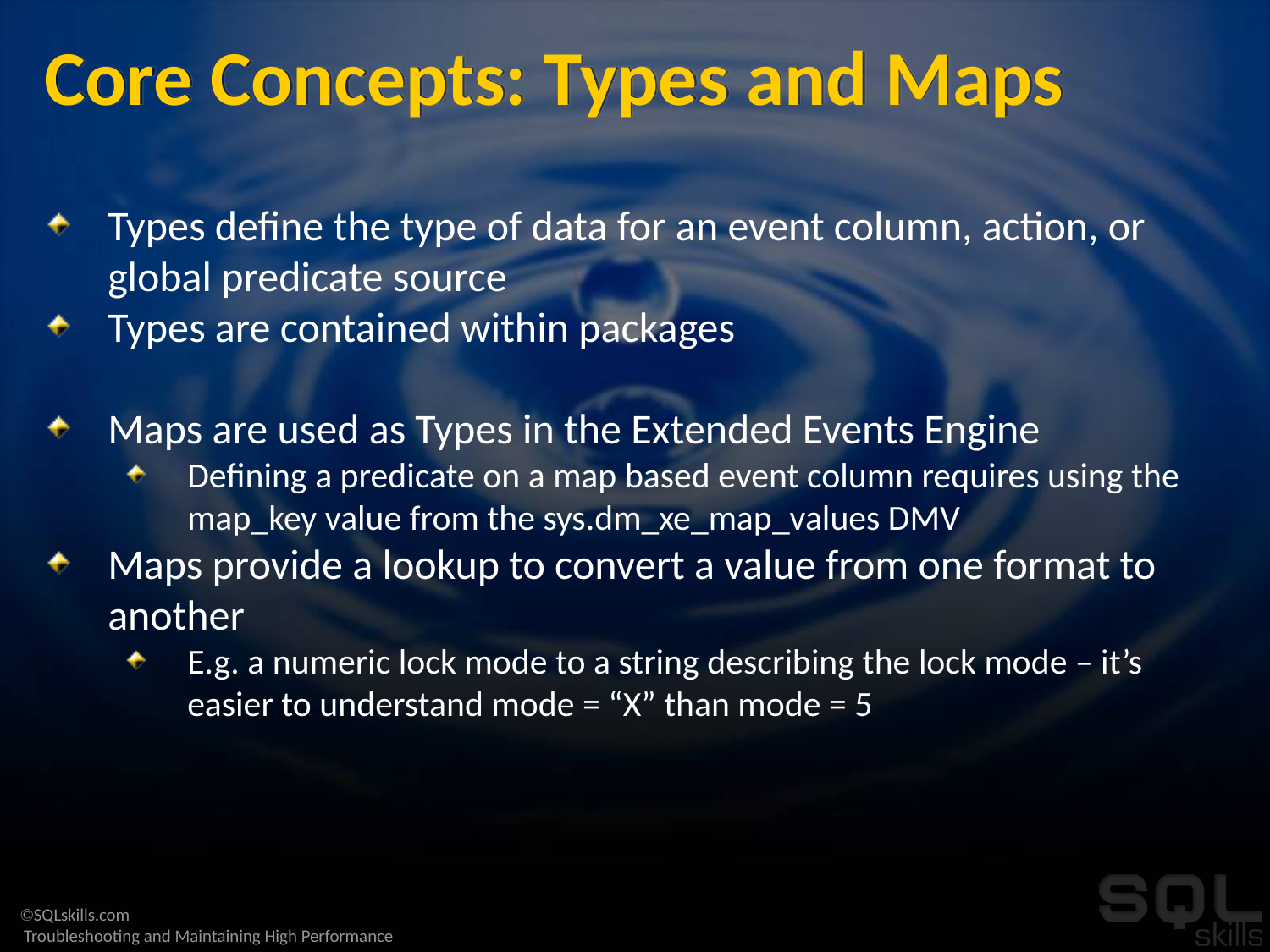

# Core Concepts: Types and Maps
Types define the type of data for an event column, action, or global predicate source
Types are contained within packages

Maps are used as Types in the Extended Events Engine
Defining a predicate on a map based event column requires using the map_key value from the sys.dm_xe_map_values DMV
Maps provide a lookup to convert a value from one format to another
E.g. a numeric lock mode to a string describing the lock mode – it’s easier to understand mode = “X” than mode = 5